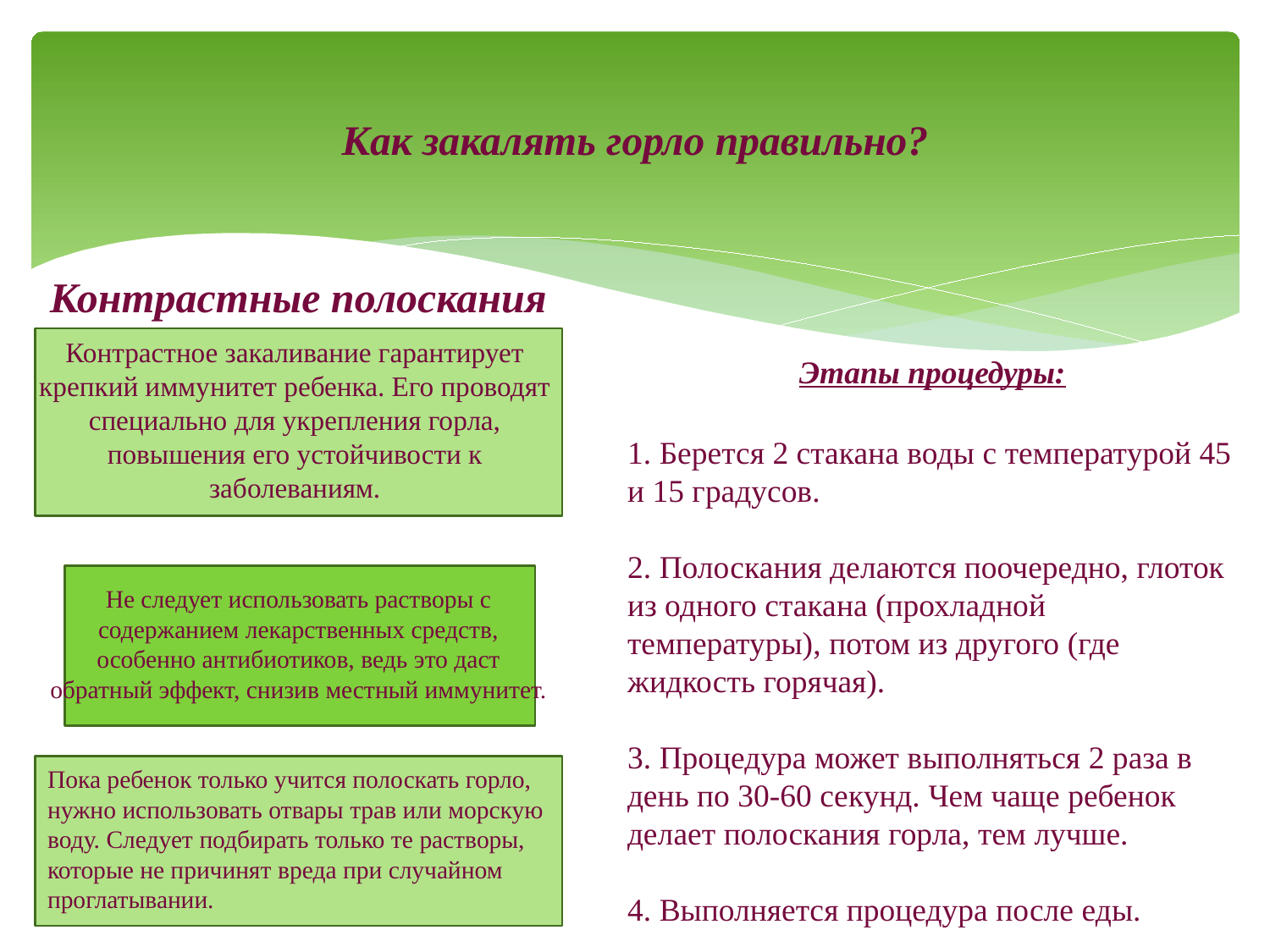

# Как закалять горло правильно?
Контрастные полоскания
Контрастное закаливание гарантирует крепкий иммунитет ребенка. Его проводят специально для укрепления горла, повышения его устойчивости к заболеваниям.

Этапы процедуры:

 Берется 2 стакана воды с температурой 45 и 15 градусов.

 Полоскания делаются поочередно, глоток из одного стакана (прохладной температуры), потом из другого (где жидкость горячая).

 Процедура может выполняться 2 раза в день по 30-60 секунд. Чем чаще ребенок делает полоскания горла, тем лучше.

 Выполняется процедура после еды.

Не следует использовать растворы с содержанием лекарственных средств, особенно антибиотиков, ведь это даст обратный эффект, снизив местный иммунитет.

Пока ребенок только учится полоскать горло, нужно использовать отвары трав или морскую воду. Следует подбирать только те растворы, которые не причинят вреда при случайном проглатывании.